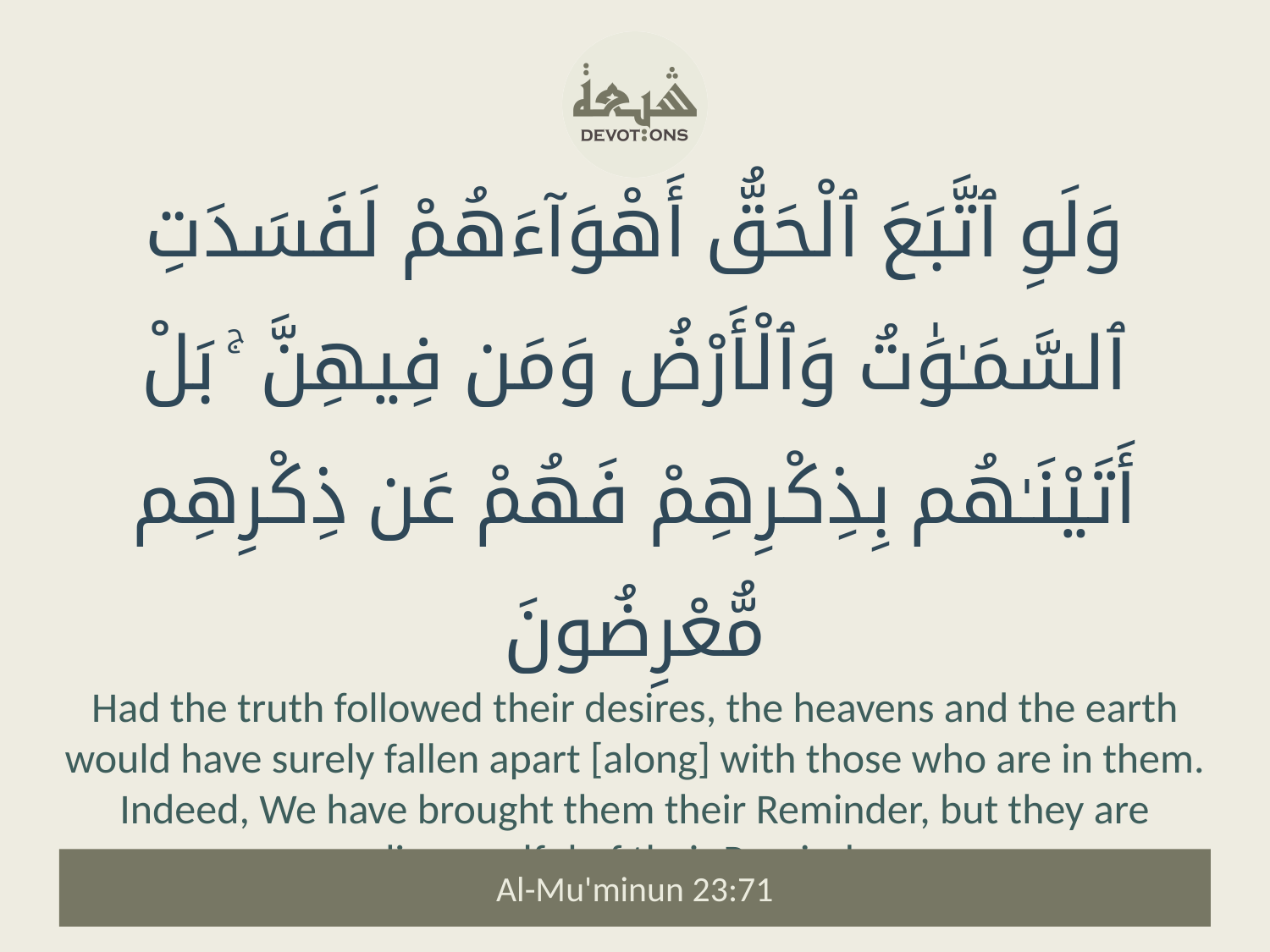

وَلَوِ ٱتَّبَعَ ٱلْحَقُّ أَهْوَآءَهُمْ لَفَسَدَتِ ٱلسَّمَـٰوَٰتُ وَٱلْأَرْضُ وَمَن فِيهِنَّ ۚ بَلْ أَتَيْنَـٰهُم بِذِكْرِهِمْ فَهُمْ عَن ذِكْرِهِم مُّعْرِضُونَ
Had the truth followed their desires, the heavens and the earth would have surely fallen apart [along] with those who are in them. Indeed, We have brought them their Reminder, but they are disregardful of their Reminder.
Al-Mu'minun 23:71